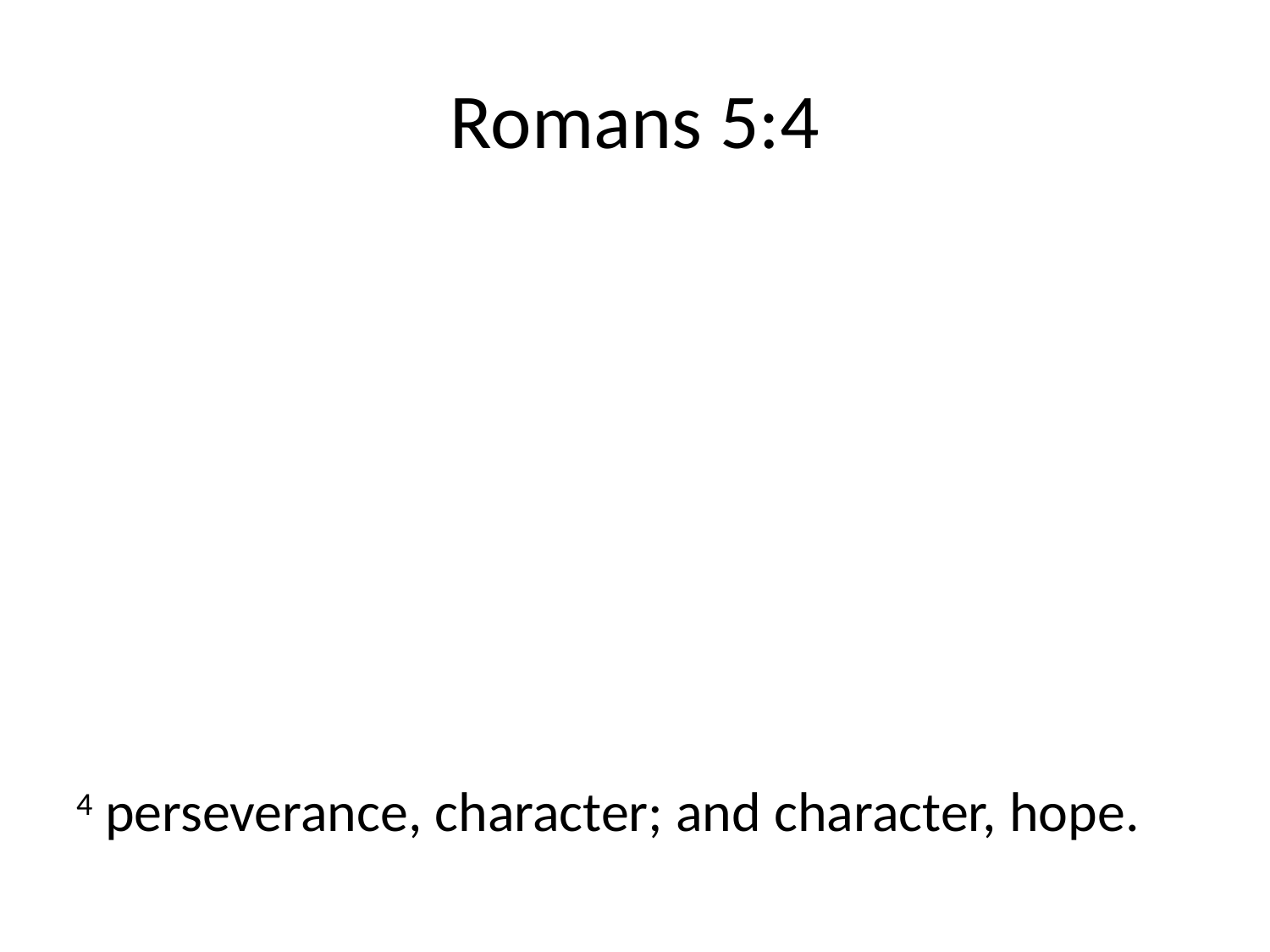

# Romans 5:4

4 perseverance, character; and character, hope.